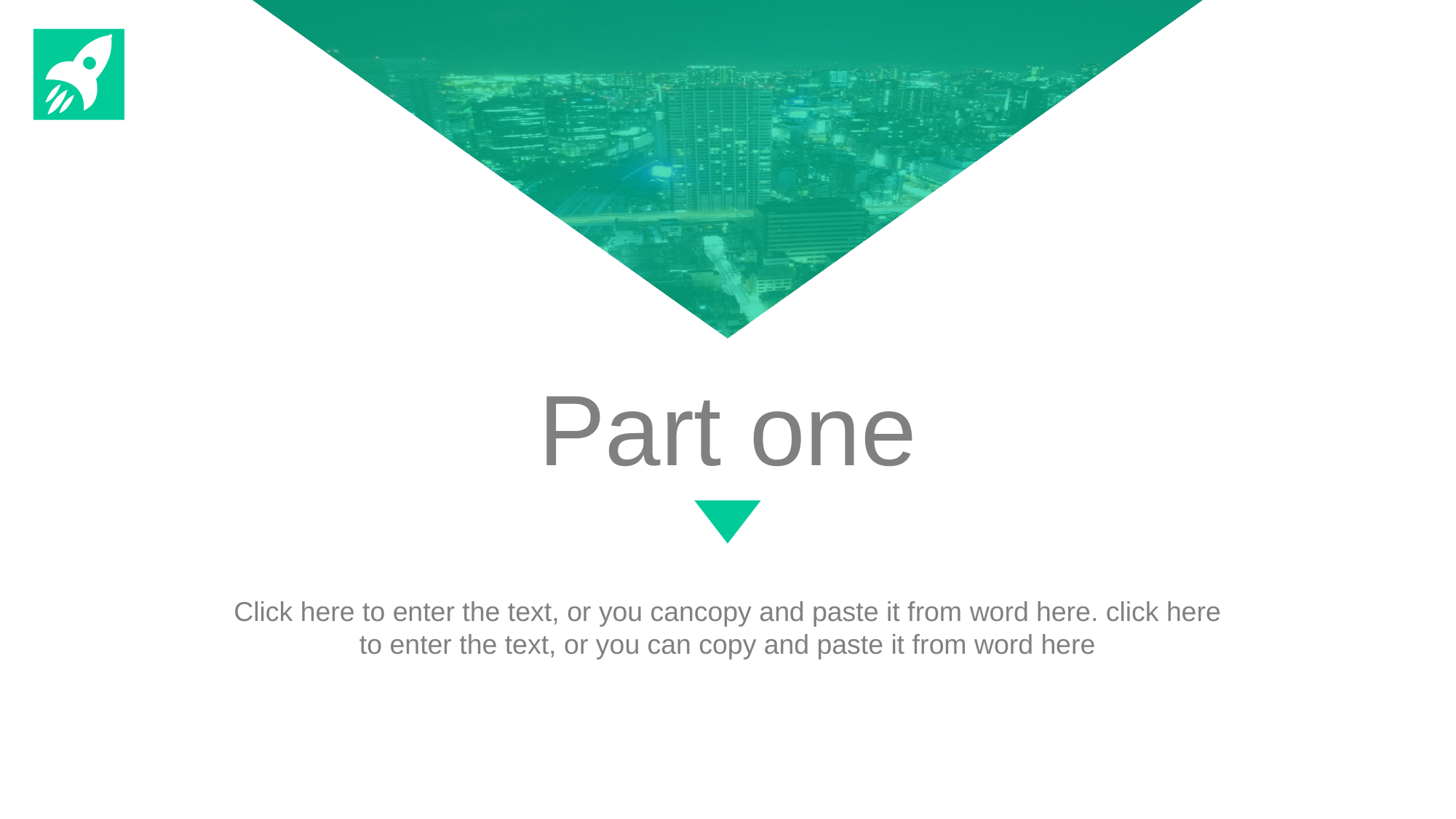

Part one

Click here to enter the text, or you cancopy and paste it from word here. click here to enter the text, or you can copy and paste it from word here